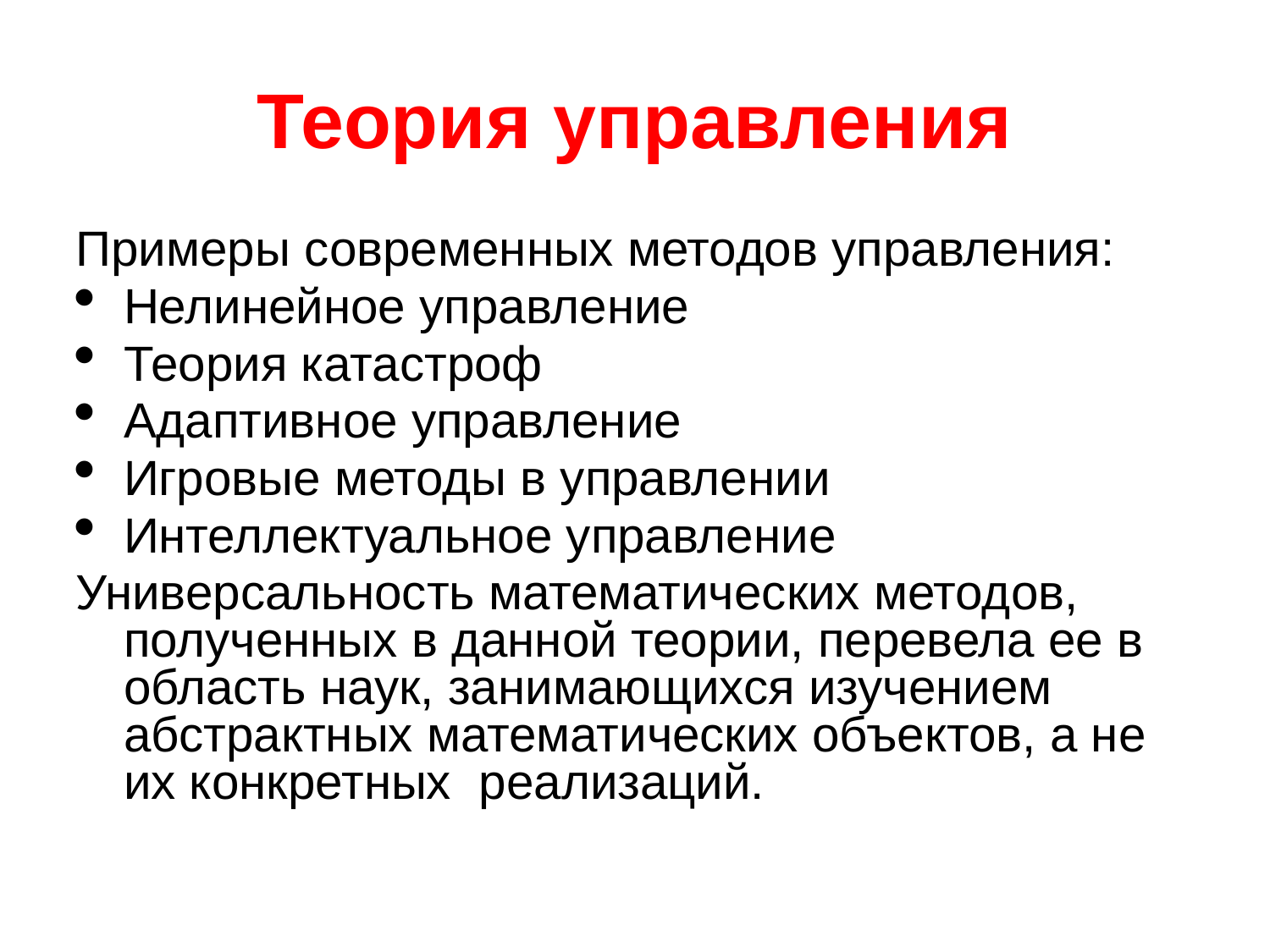

Теория управления
Примеры современных методов управления:
Нелинейное управление
Теория катастроф
Адаптивное управление
Игровые методы в управлении
Интеллектуальное управление
Универсальность математических методов, полученных в данной теории, перевела ее в область наук, занимающихся изучением абстрактных математических объектов, а не их конкретных  реализаций.